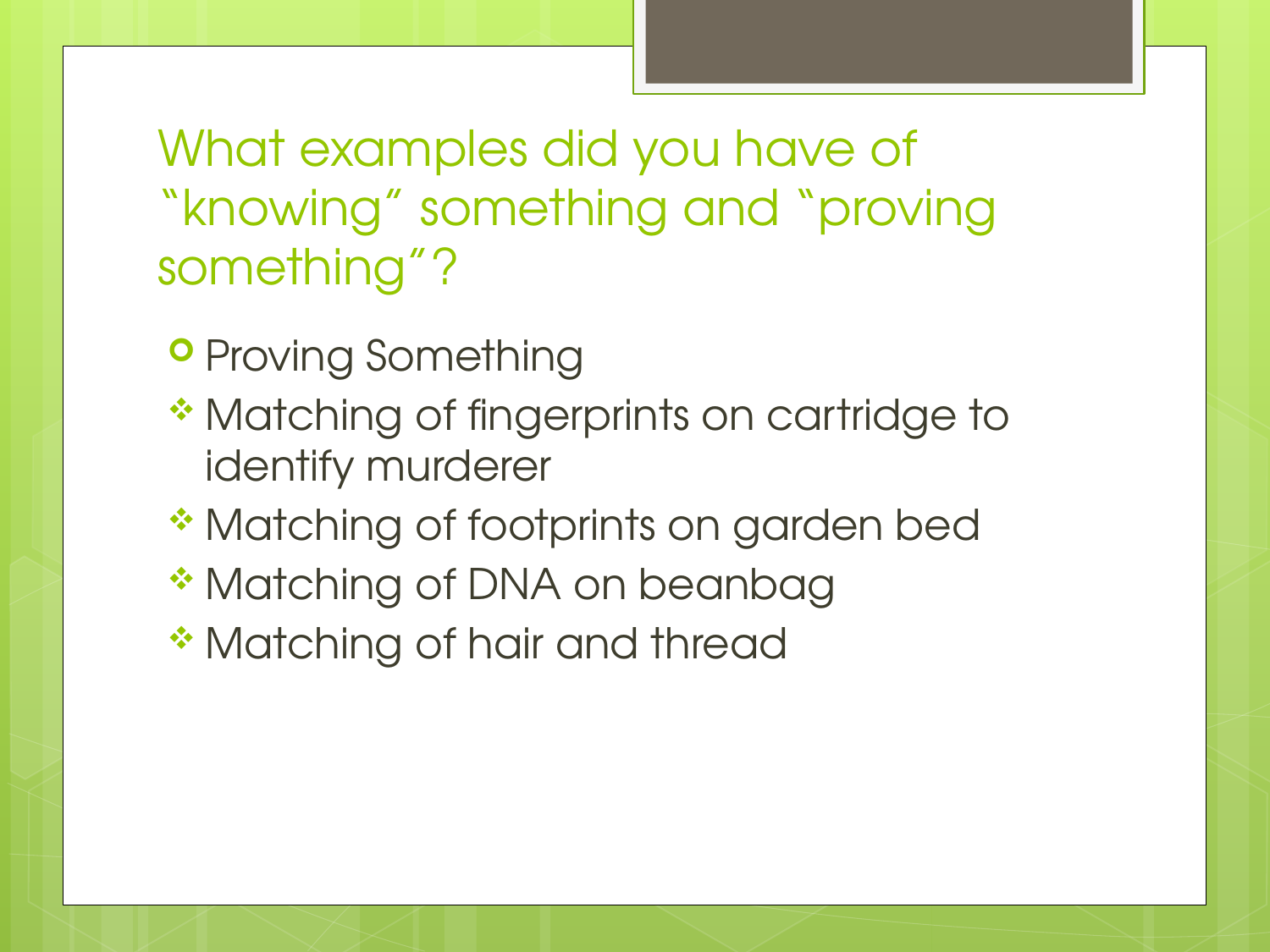

# What examples did you have of “knowing” something and “proving something”?
Proving Something
Matching of fingerprints on cartridge to identify murderer
Matching of footprints on garden bed
Matching of DNA on beanbag
Matching of hair and thread